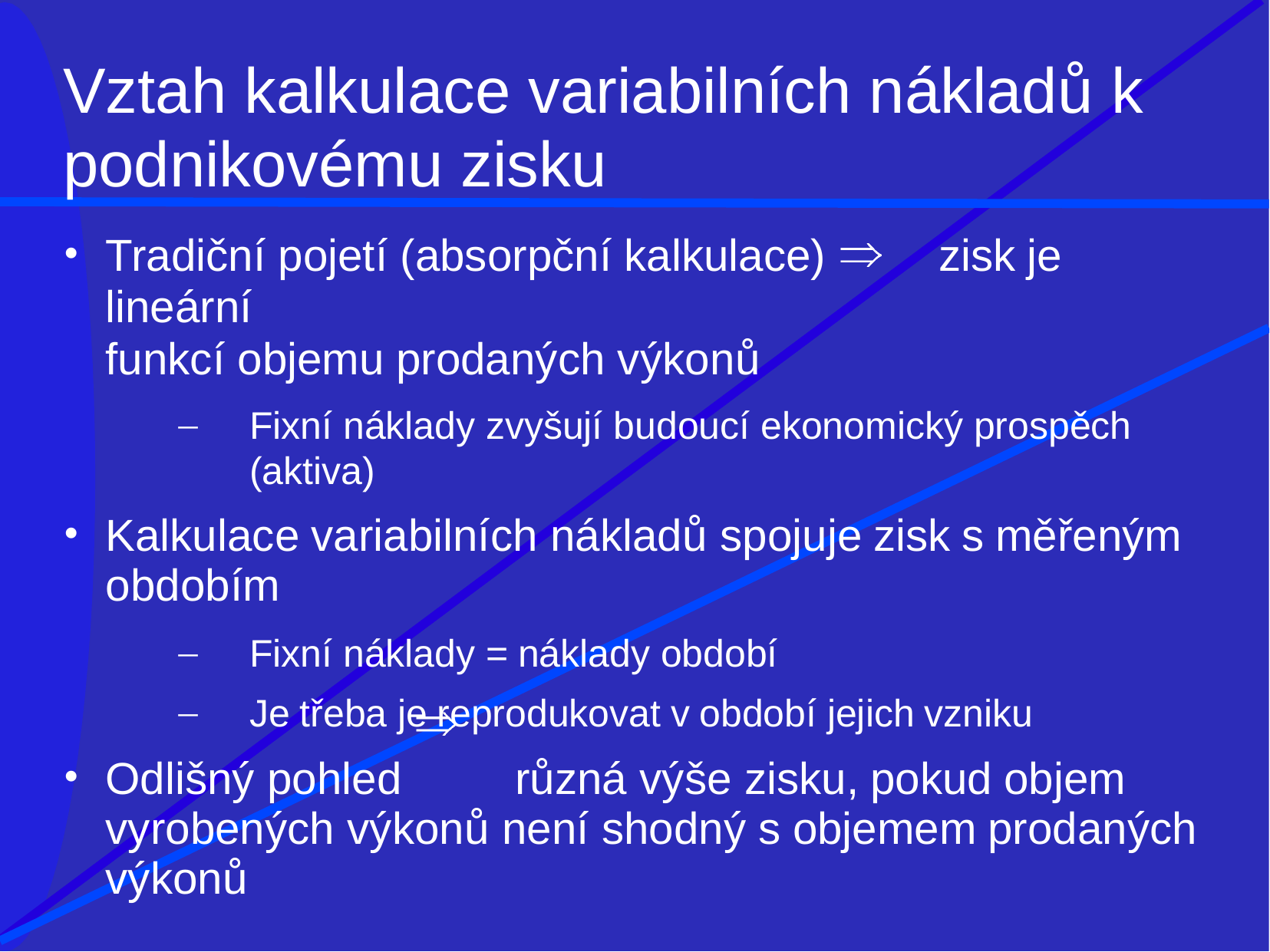

# Vztah kalkulace variabilních nákladů k
podnikovému zisku

Tradiční pojetí (absorpční kalkulace)	zisk je lineární
funkcí objemu prodaných výkonů
Fixní náklady zvyšují budoucí ekonomický prospěch
(aktiva)
Kalkulace variabilních nákladů spojuje zisk s měřeným obdobím
Fixní náklady = náklady období
Je třeba je reprodukovat v období jejich vzniku
Odlišný pohled	různá výše zisku, pokud objem vyrobených výkonů není shodný s objemem prodaných výkonů